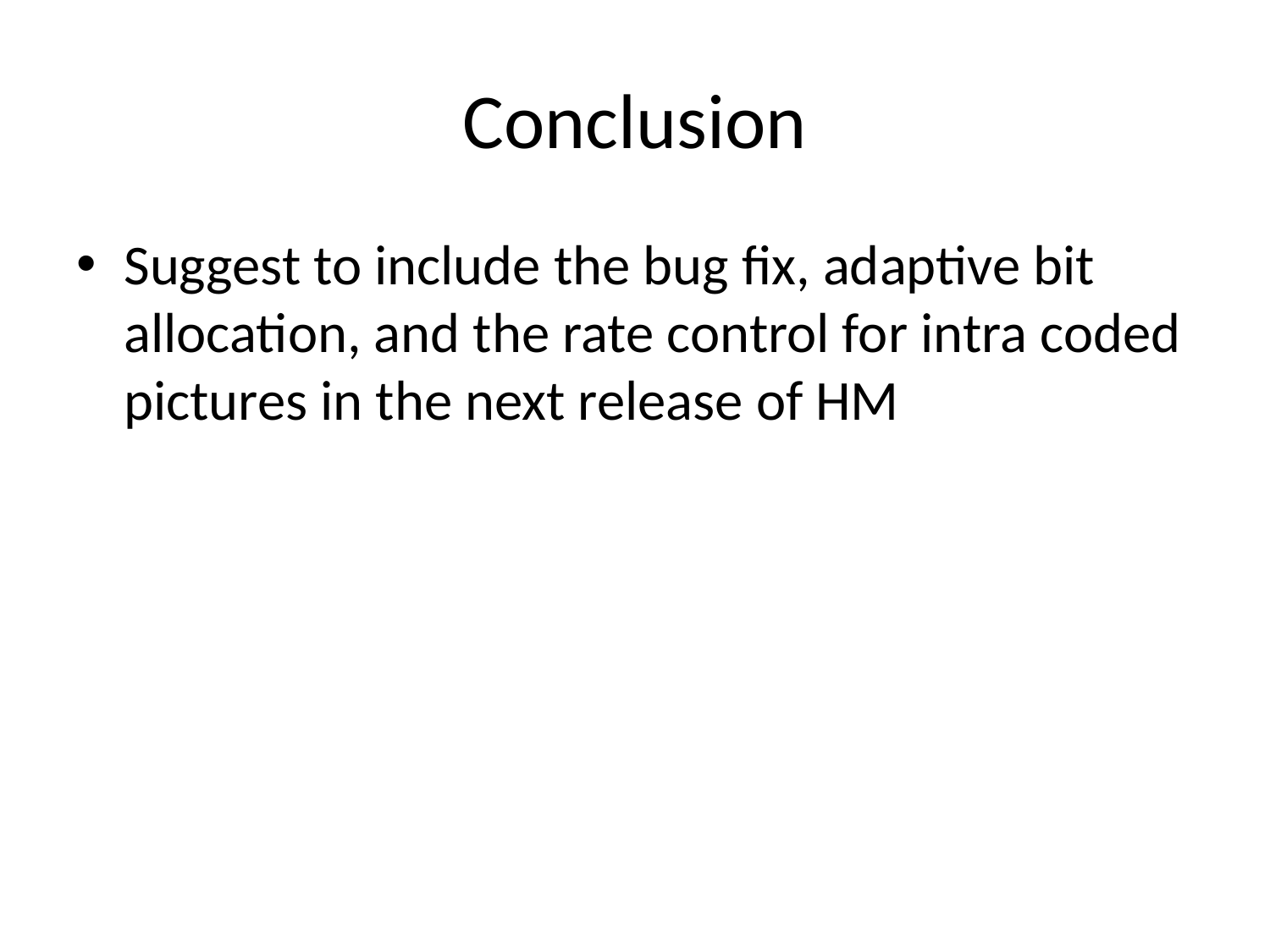

# Conclusion
Suggest to include the bug fix, adaptive bit allocation, and the rate control for intra coded pictures in the next release of HM